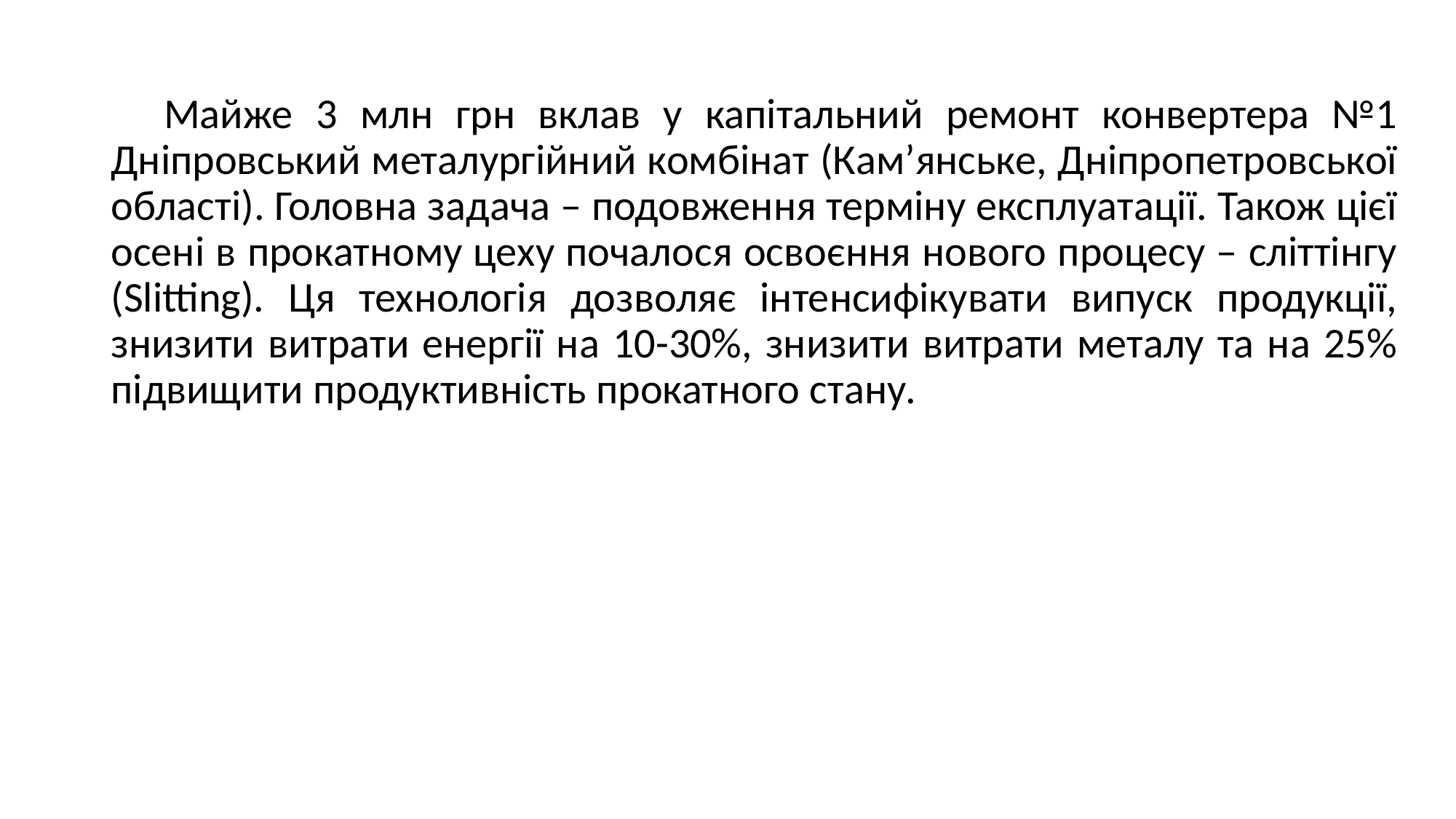

Майже 3 млн грн вклав у капітальний ремонт конвертера №1 Дніпровський металургійний комбінат (Кам’янське, Дніпропетровської області). Головна задача – подовження терміну експлуатації. Також цієї осені в прокатному цеху почалося освоєння нового процесу – сліттінгу (Slitting). Ця технологія дозволяє інтенсифікувати випуск продукції, знизити витрати енергії на 10-30%, знизити витрати металу та на 25% підвищити продуктивність прокатного стану.